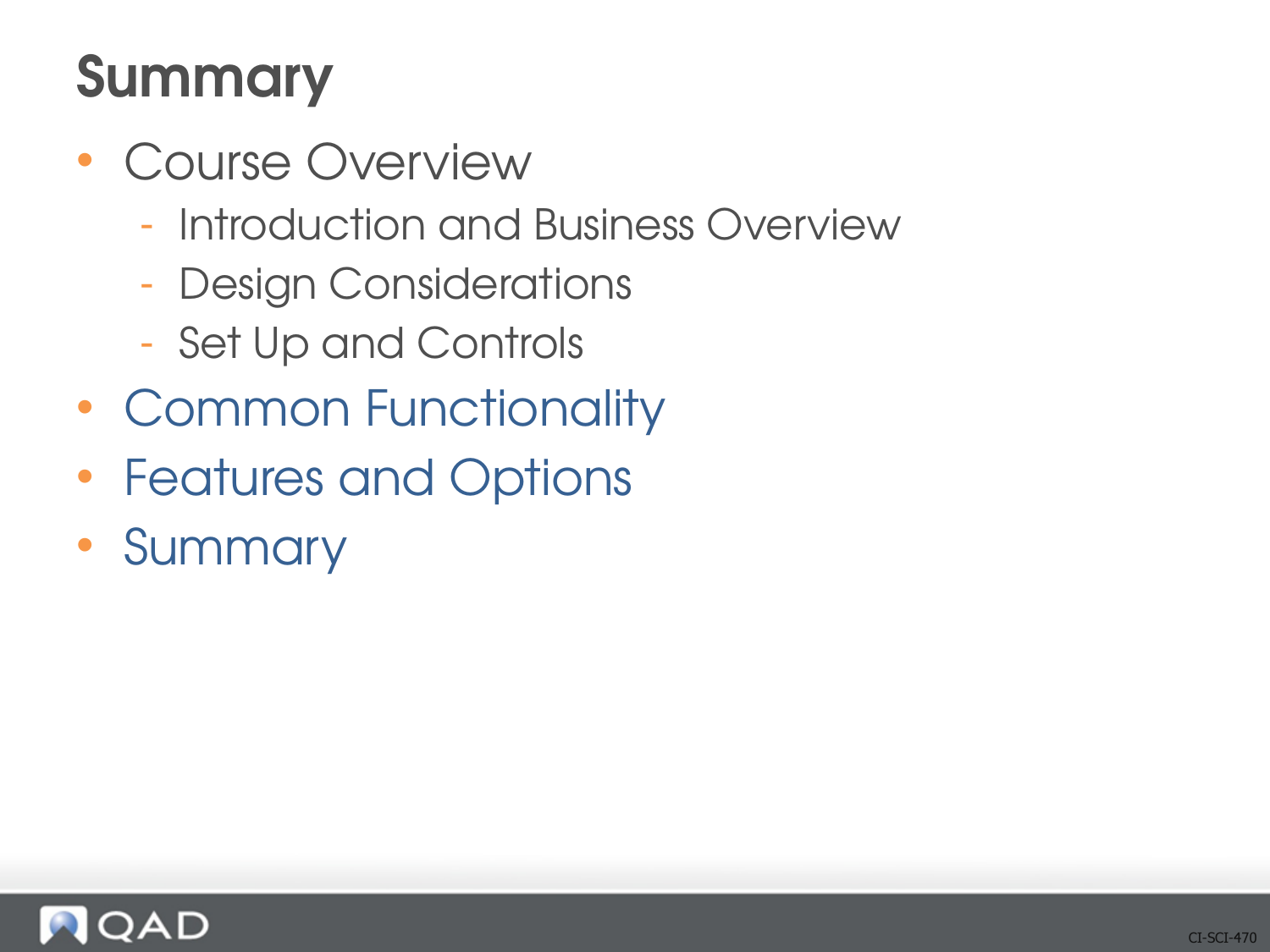

# Summary
Course Overview
Introduction and Business Overview
Design Considerations
Set Up and Controls
Common Functionality
Features and Options
Summary

CI-SCI-470